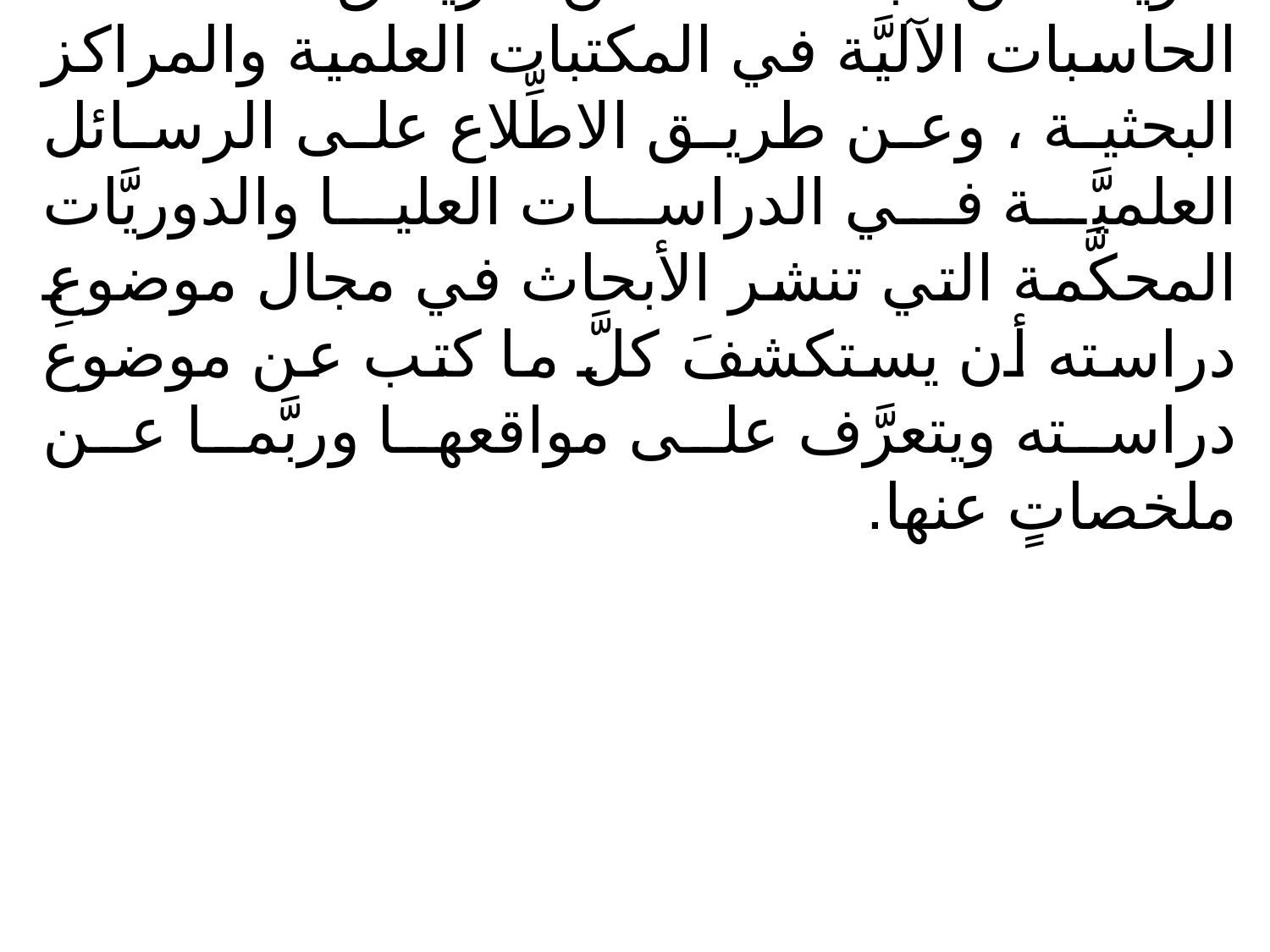

ويمكن للباحث عن طريق استقصاء الحاسبات الآليَّة في المكتبات العلمية والمراكز البحثية ، وعن طريق الاطِّلاع على الرسائل العلميَّة في الدراسات العليا والدوريَّات المحكَّمة التي تنشر الأبحاث في مجال موضوعِ دراسته أن يستكشفَ كلَّ ما كتب عن موضوع دراسته ويتعرَّف على مواقعها وربَّما عن ملخصاتٍ عنها.